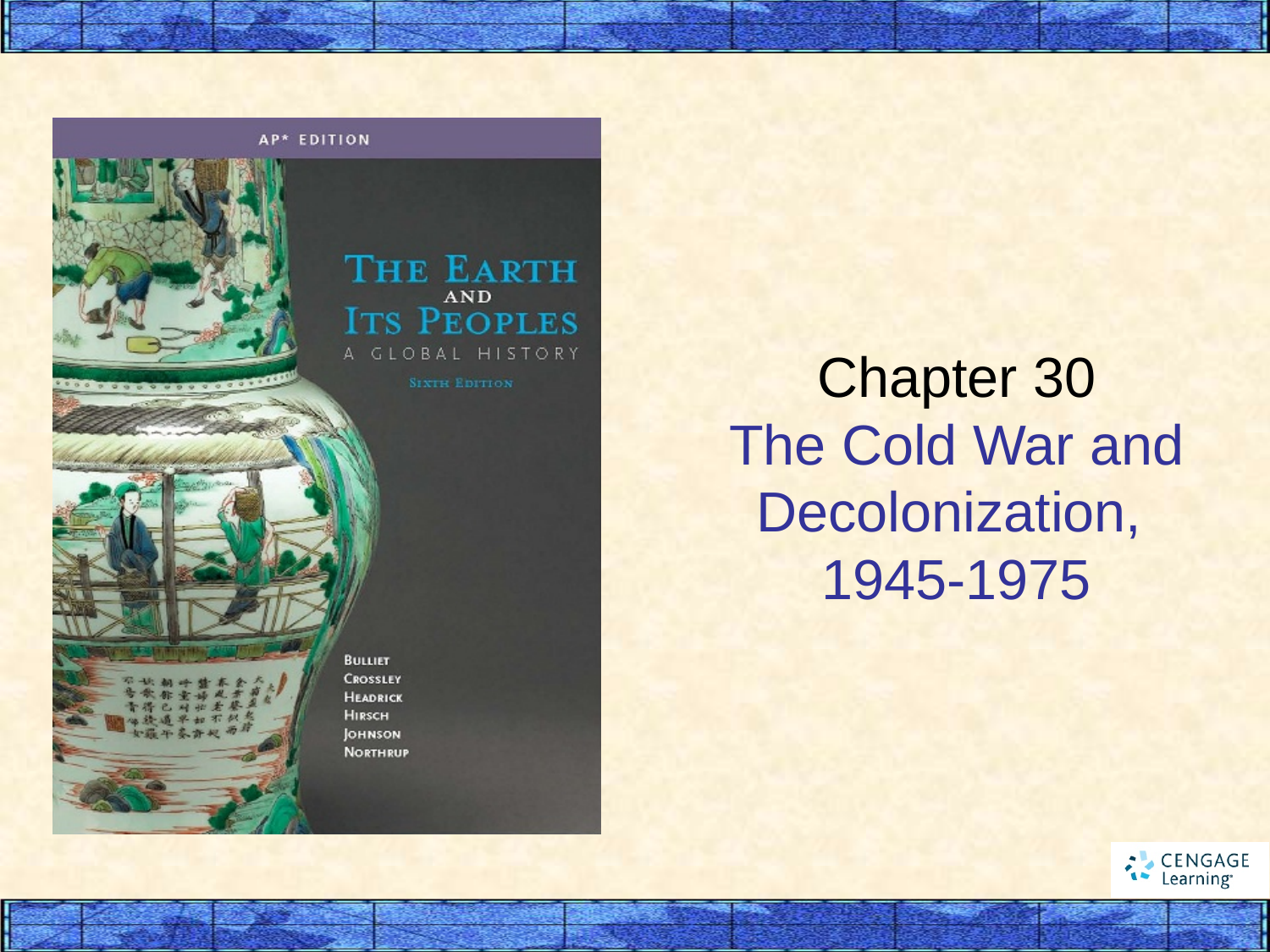

# Chapter 30 The Cold War and Decolonization, 1945-1975